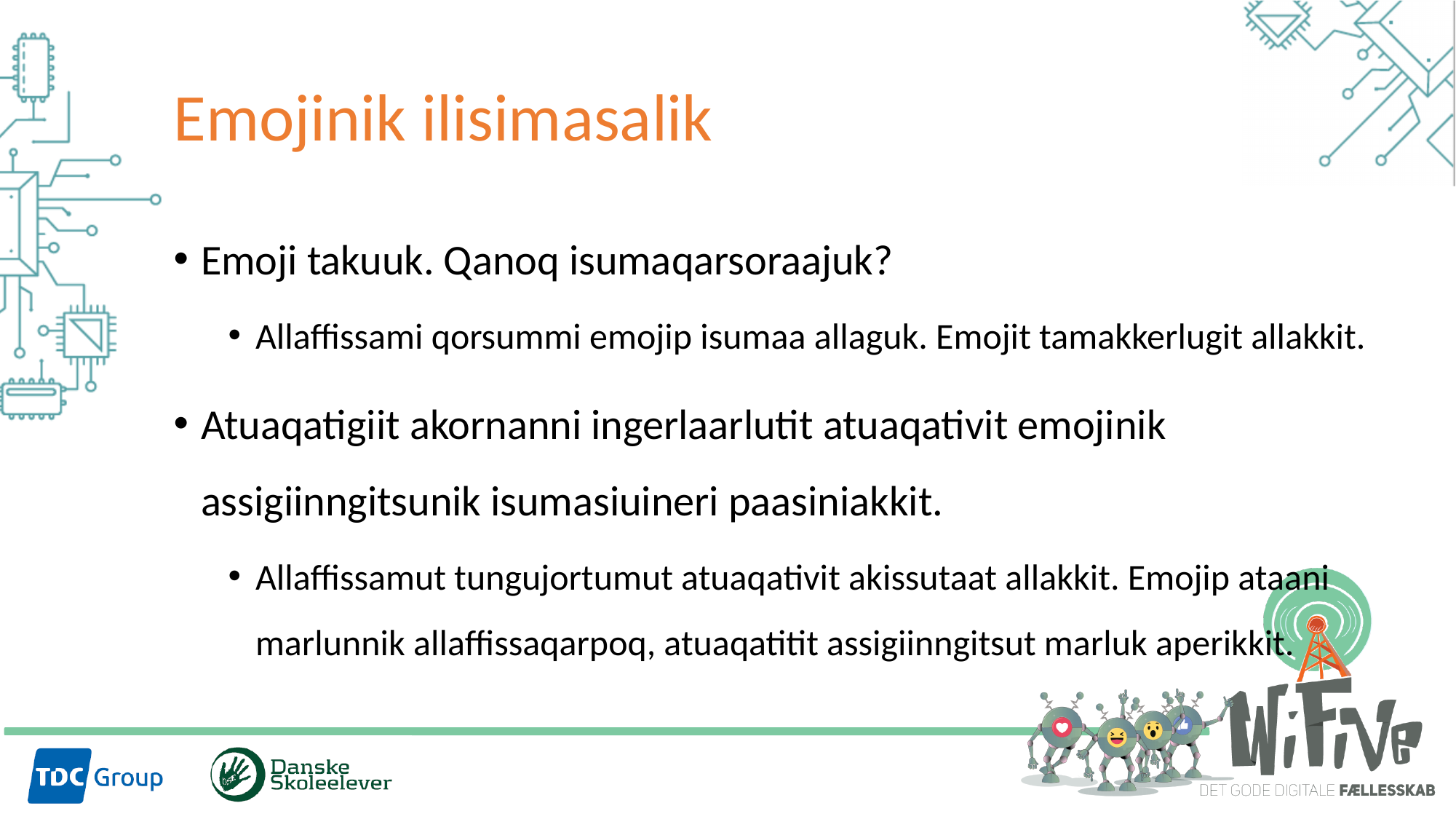

# Emojinik ilisimasalik
Emoji takuuk. Qanoq isumaqarsoraajuk?
Allaffissami qorsummi emojip isumaa allaguk. Emojit tamakkerlugit allakkit.
Atuaqatigiit akornanni ingerlaarlutit atuaqativit emojinik assigiinngitsunik isumasiuineri paasiniakkit.
Allaffissamut tungujortumut atuaqativit akissutaat allakkit. Emojip ataani marlunnik allaffissaqarpoq, atuaqatitit assigiinngitsut marluk aperikkit.